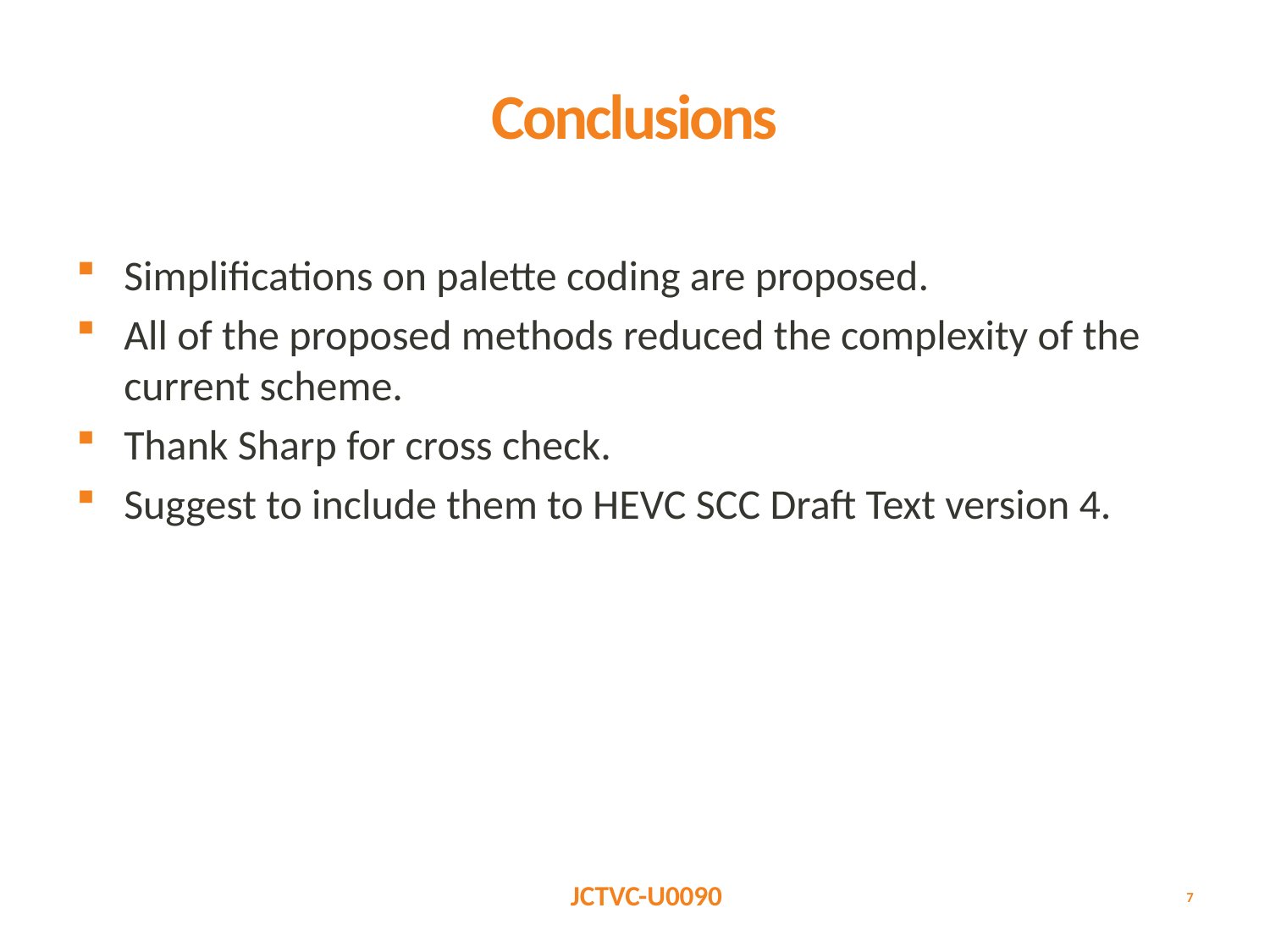

# Conclusions
Simplifications on palette coding are proposed.
All of the proposed methods reduced the complexity of the current scheme.
Thank Sharp for cross check.
Suggest to include them to HEVC SCC Draft Text version 4.

7